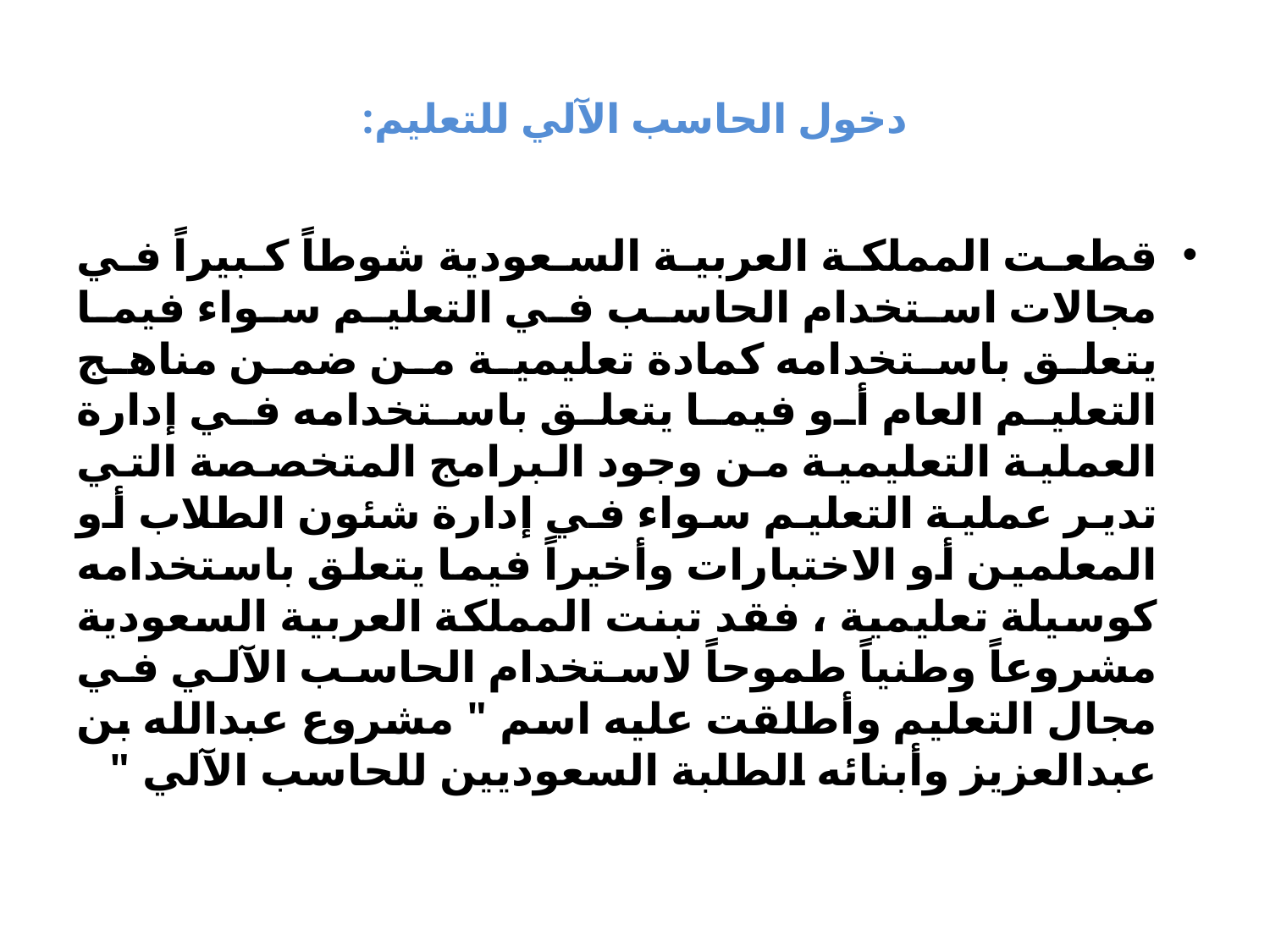

# دخول الحاسب الآلي للتعليم:
قطعت المملكة العربية السعودية شوطاً كبيراً في مجالات استخدام الحاسب في التعليم سواء فيما يتعلق باستخدامه كمادة تعليمية من ضمن مناهج التعليم العام أو فيما يتعلق باستخدامه في إدارة العملية التعليمية من وجود البرامج المتخصصة التي تدير عملية التعليم سواء في إدارة شئون الطلاب أو المعلمين أو الاختبارات وأخيراً فيما يتعلق باستخدامه كوسيلة تعليمية ، فقد تبنت المملكة العربية السعودية مشروعاً وطنياً طموحاً لاستخدام الحاسب الآلي في مجال التعليم وأطلقت عليه اسم " مشروع عبدالله بن عبدالعزيز وأبنائه الطلبة السعوديين للحاسب الآلي "